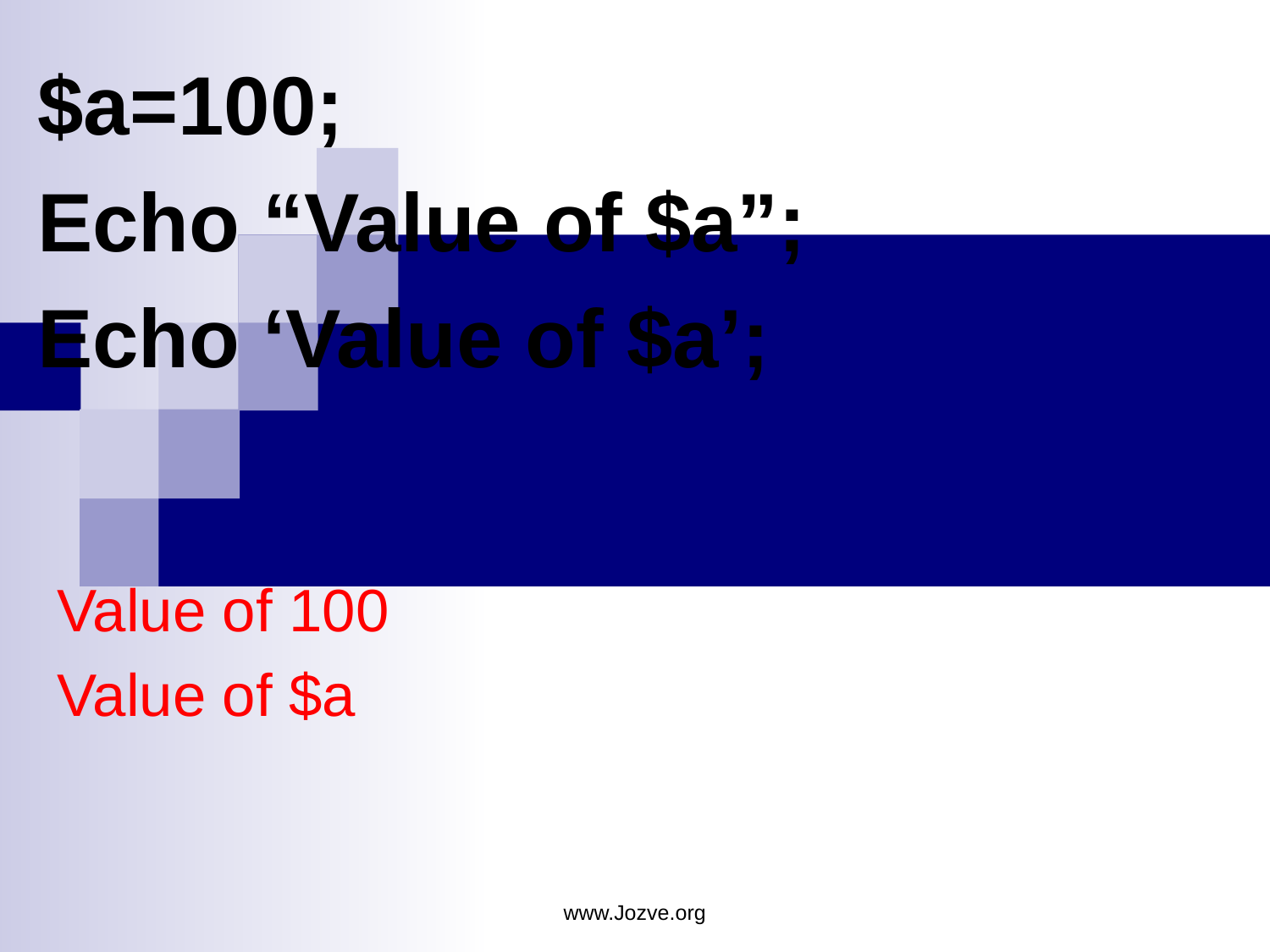

$a=100;
Echo “Value of $a”;
Echo ‘Value of $a’;

Value of 100
Value of $a
www.Jozve.org